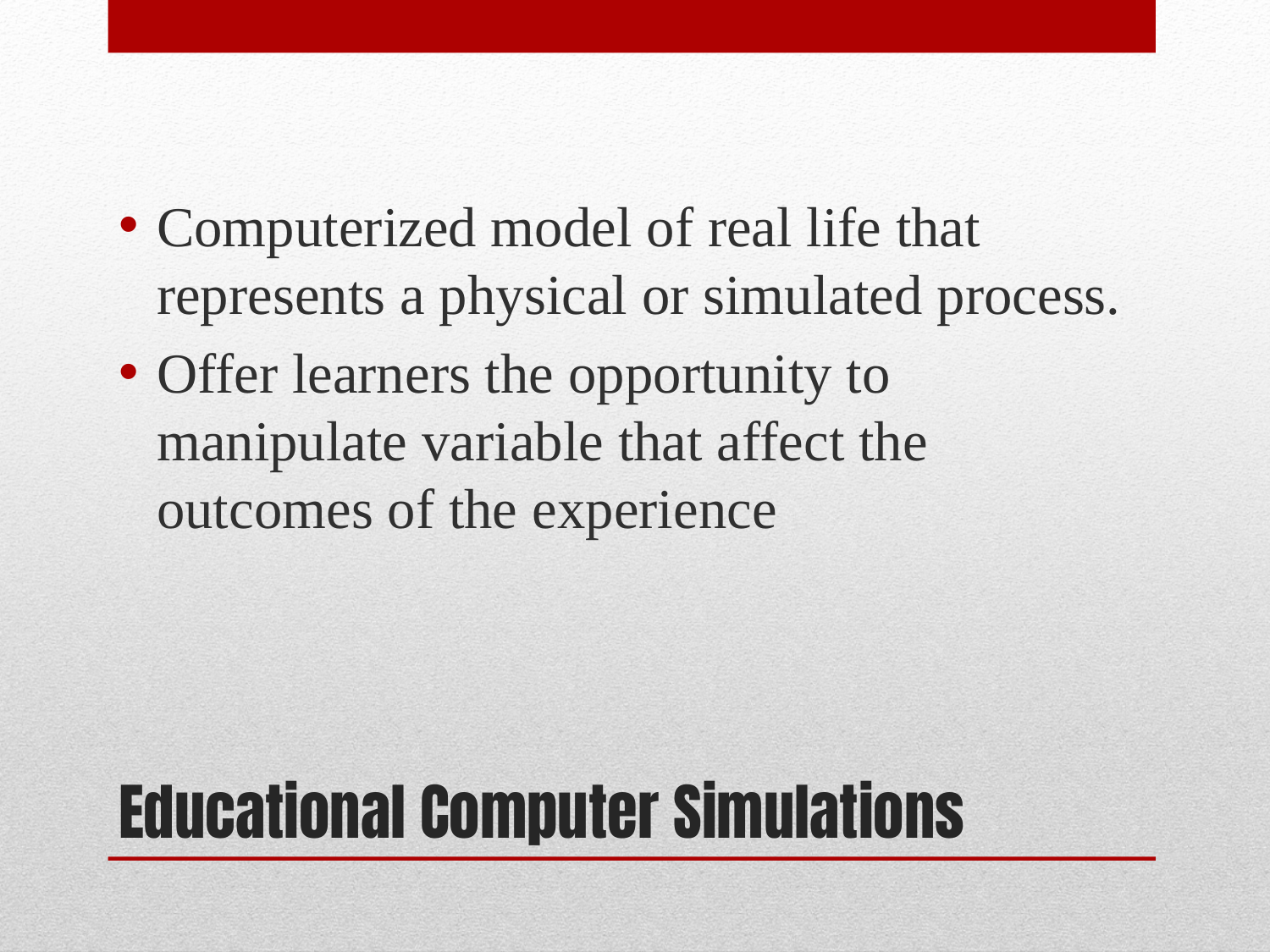

Computerized model of real life that represents a physical or simulated process.
Offer learners the opportunity to manipulate variable that affect the outcomes of the experience
# Educational Computer Simulations